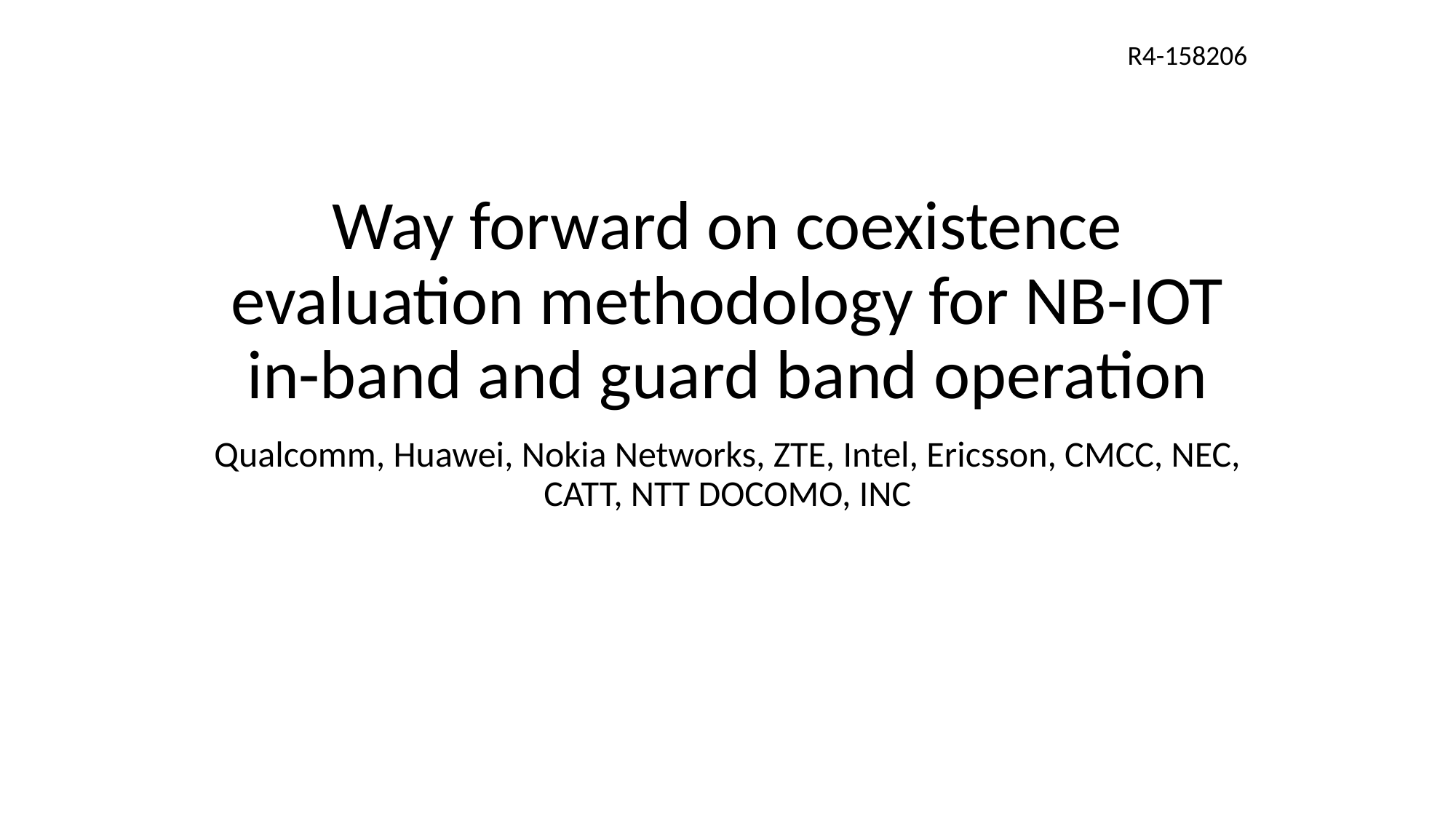

R4-158206
# Way forward on coexistence evaluation methodology for NB-IOT in-band and guard band operation
Qualcomm, Huawei, Nokia Networks, ZTE, Intel, Ericsson, CMCC, NEC, CATT, NTT DOCOMO, INC